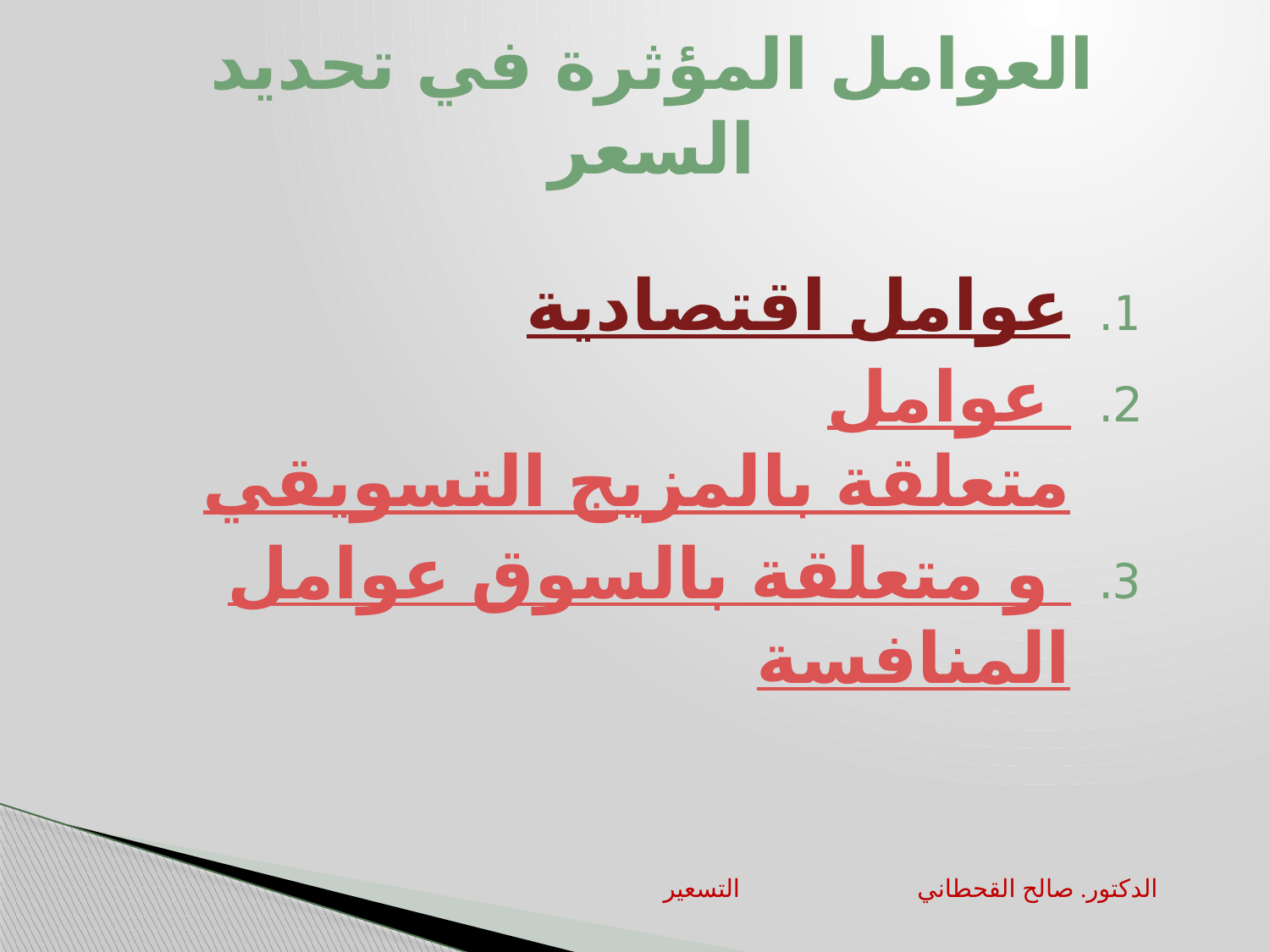

# العوامل المؤثرة في تحديد السعر
عوامل اقتصادية
عوامل متعلقة بالمزيج التسويقي
عوامل متعلقة بالسوق و المنافسة
التسعير		الدكتور. صالح القحطاني